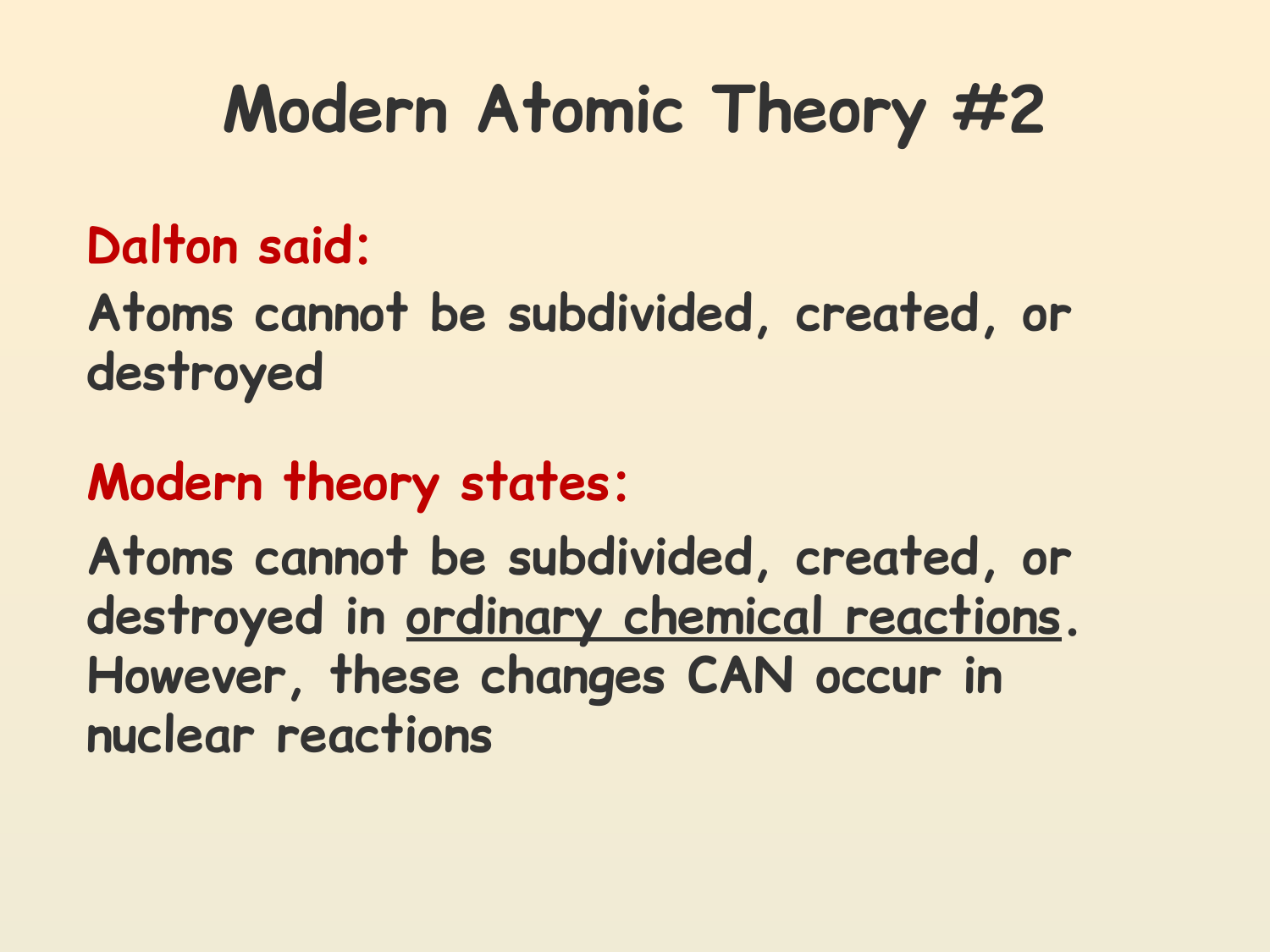

# Modern Atomic Theory #2
Dalton said:
Atoms cannot be subdivided, created, or destroyed

Modern theory states:
Atoms cannot be subdivided, created, or destroyed in ordinary chemical reactions. However, these changes CAN occur in nuclear reactions